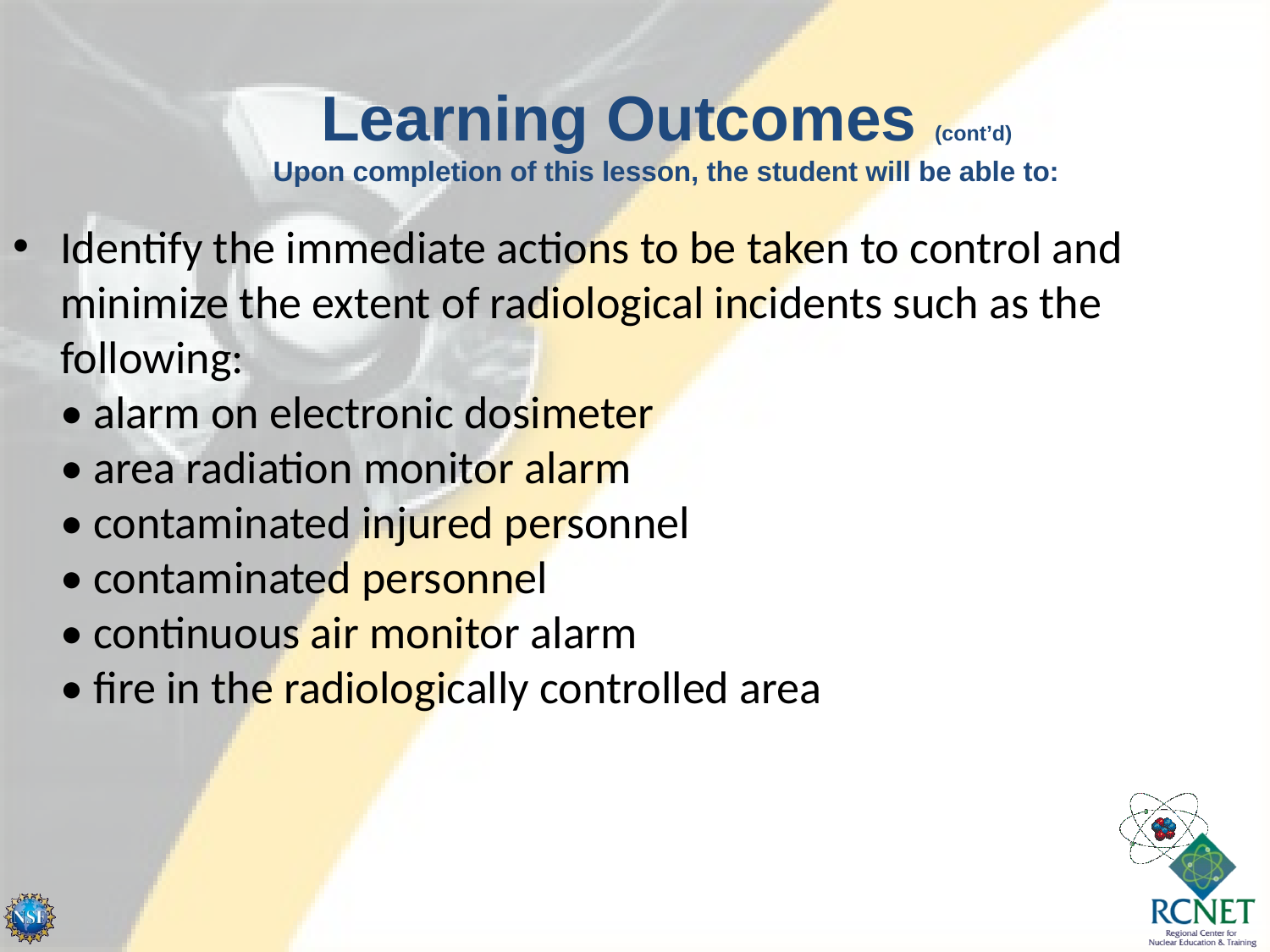

Learning Outcomes (cont’d)
Upon completion of this lesson, the student will be able to:
Identify the immediate actions to be taken to control and minimize the extent of radiological incidents such as the following:
• alarm on electronic dosimeter
• area radiation monitor alarm
• contaminated injured personnel
• contaminated personnel
• continuous air monitor alarm
• fire in the radiologically controlled area